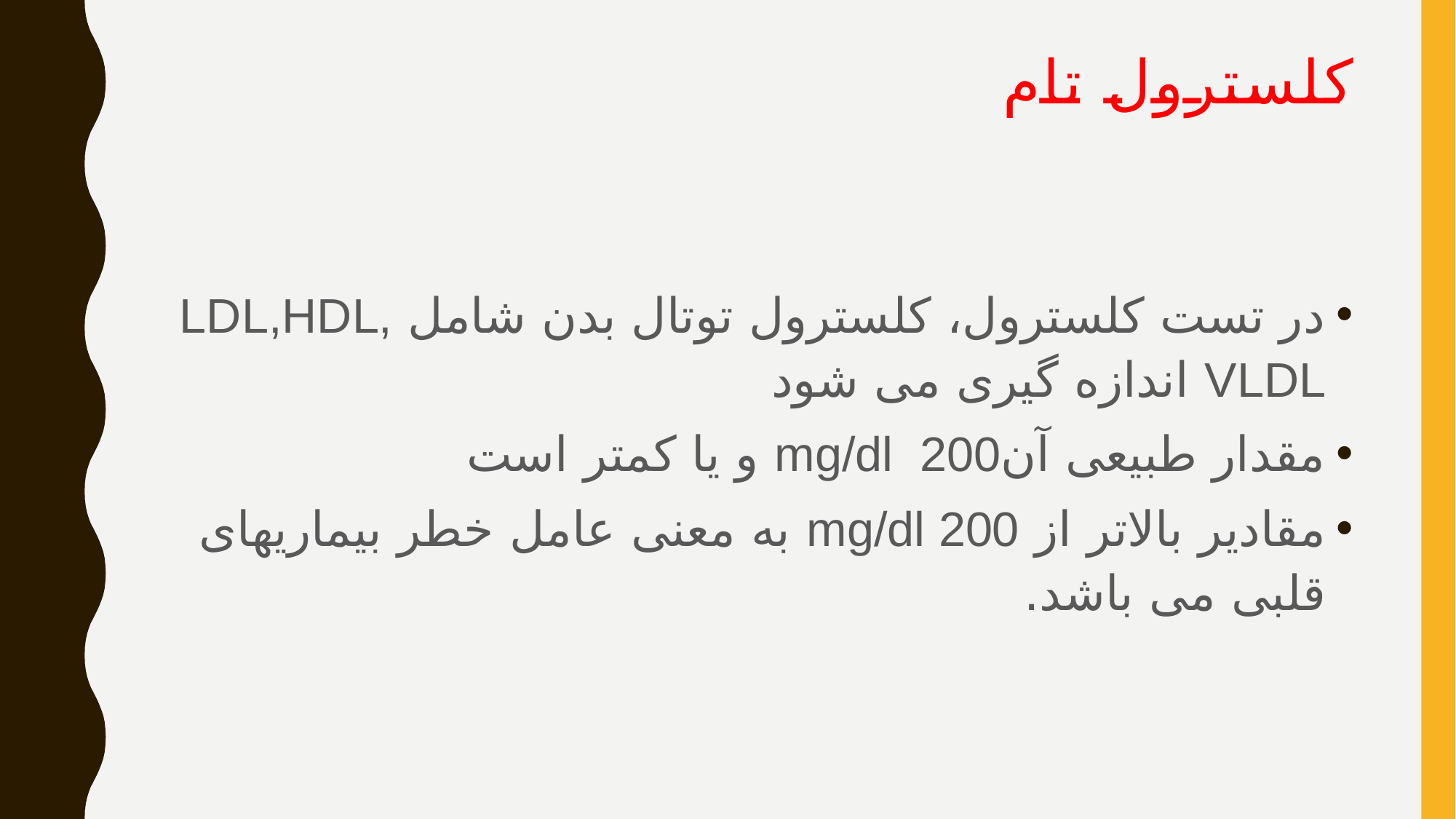

# کلسترول تام
در تست کلسترول، کلسترول توتال بدن شامل LDL,HDL, VLDL اندازه گیری می شود
مقدار طبیعی آنmg/dl  200 و یا کمتر است
مقادیر بالاتر از mg/dl 200 به معنی عامل خطر بیماریهای قلبی می باشد.